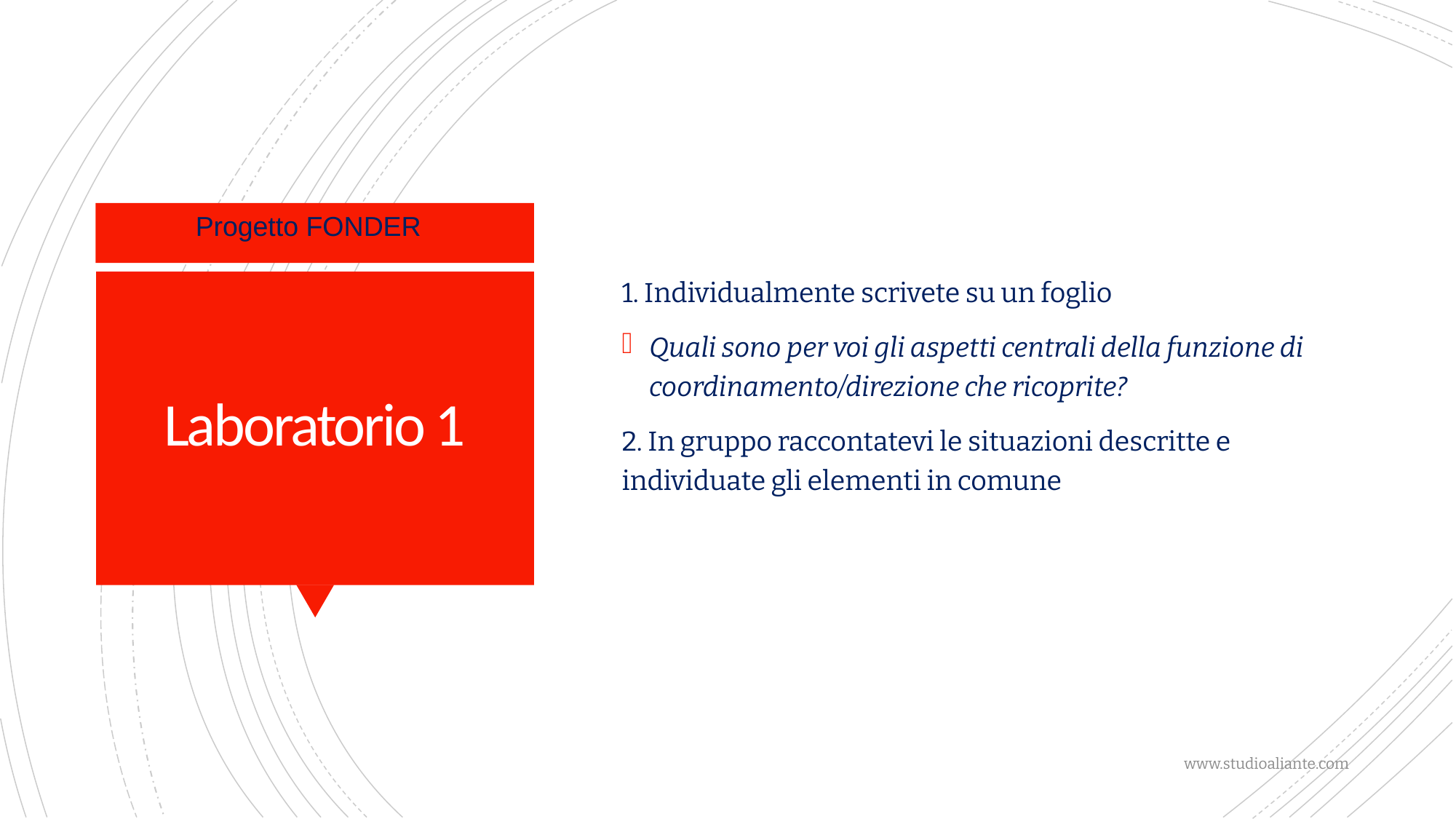

1. Individualmente scrivete su un foglio
Quali sono per voi gli aspetti centrali della funzione di coordinamento/direzione che ricoprite?
2. In gruppo raccontatevi le situazioni descritte e individuate gli elementi in comune

Progetto FONDER
# Laboratorio 1
www.studioaliante.com